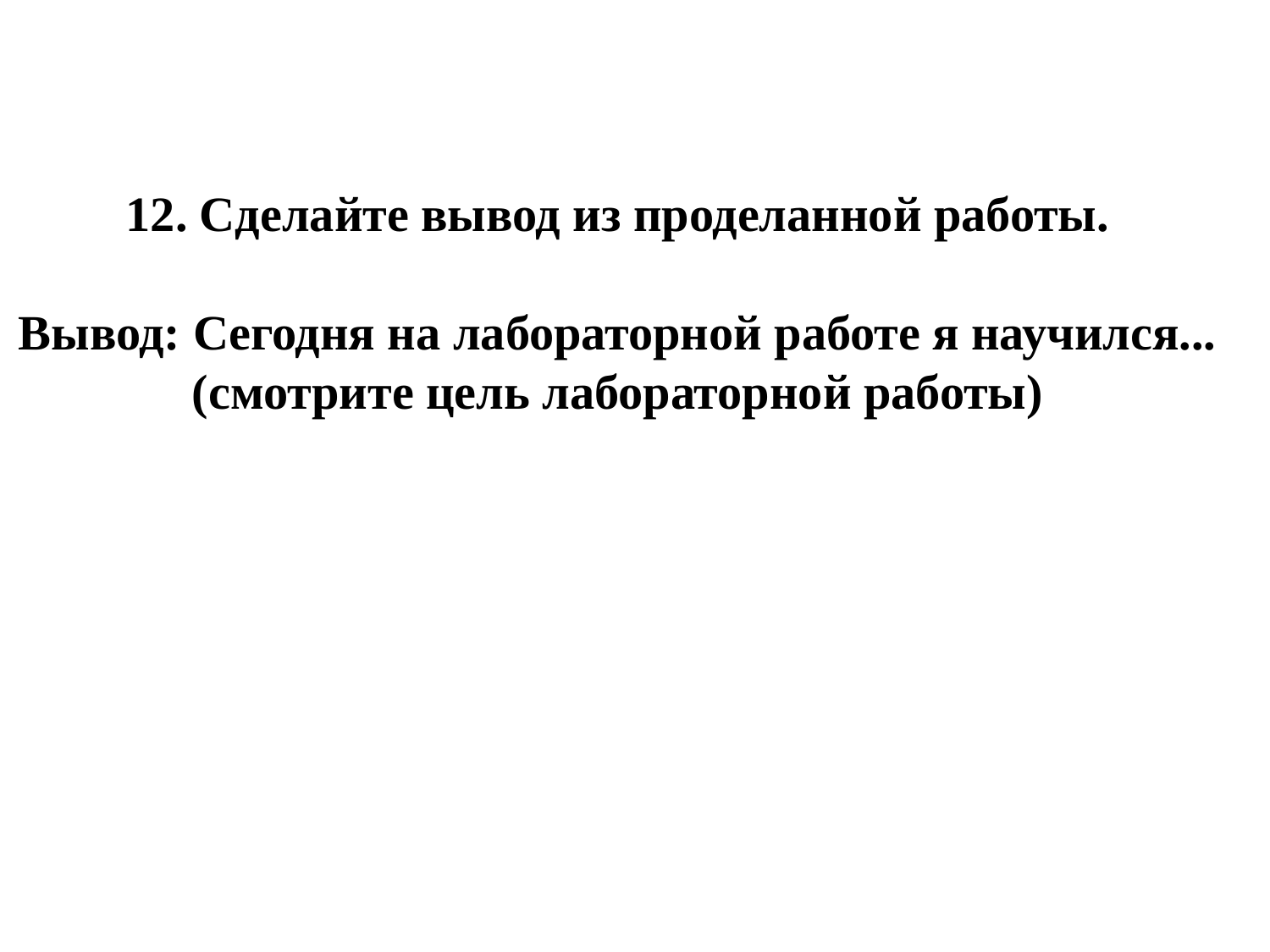

12. Сделайте вывод из проделанной работы.

Вывод: Сегодня на лабораторной работе я научился...
(смотрите цель лабораторной работы)